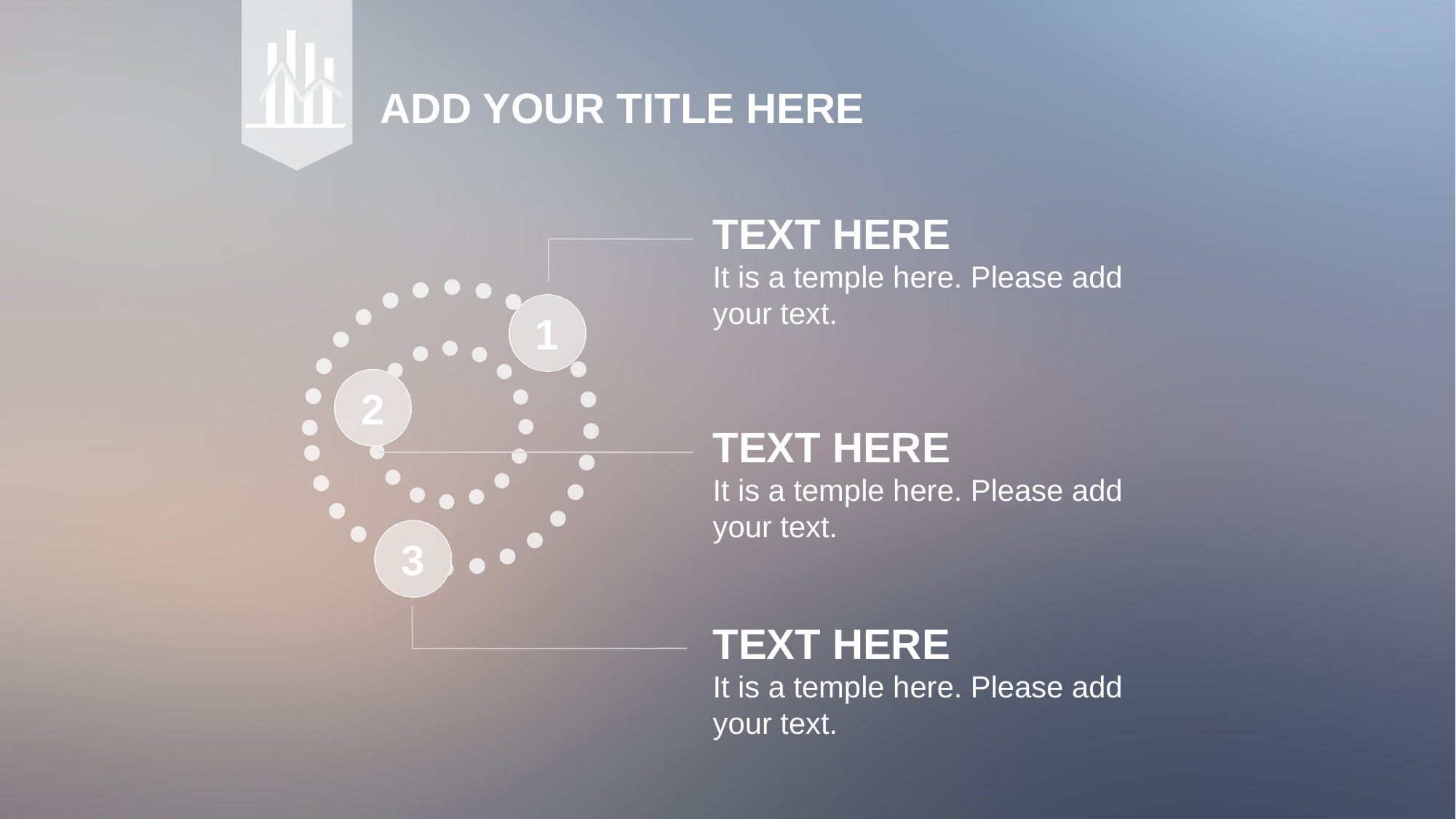

ADD YOUR TITLE HERE
TEXT HERE
It is a temple here. Please add your text.

1

2

TEXT HERE
It is a temple here. Please add your text.
3

TEXT HERE
It is a temple here. Please add your text.